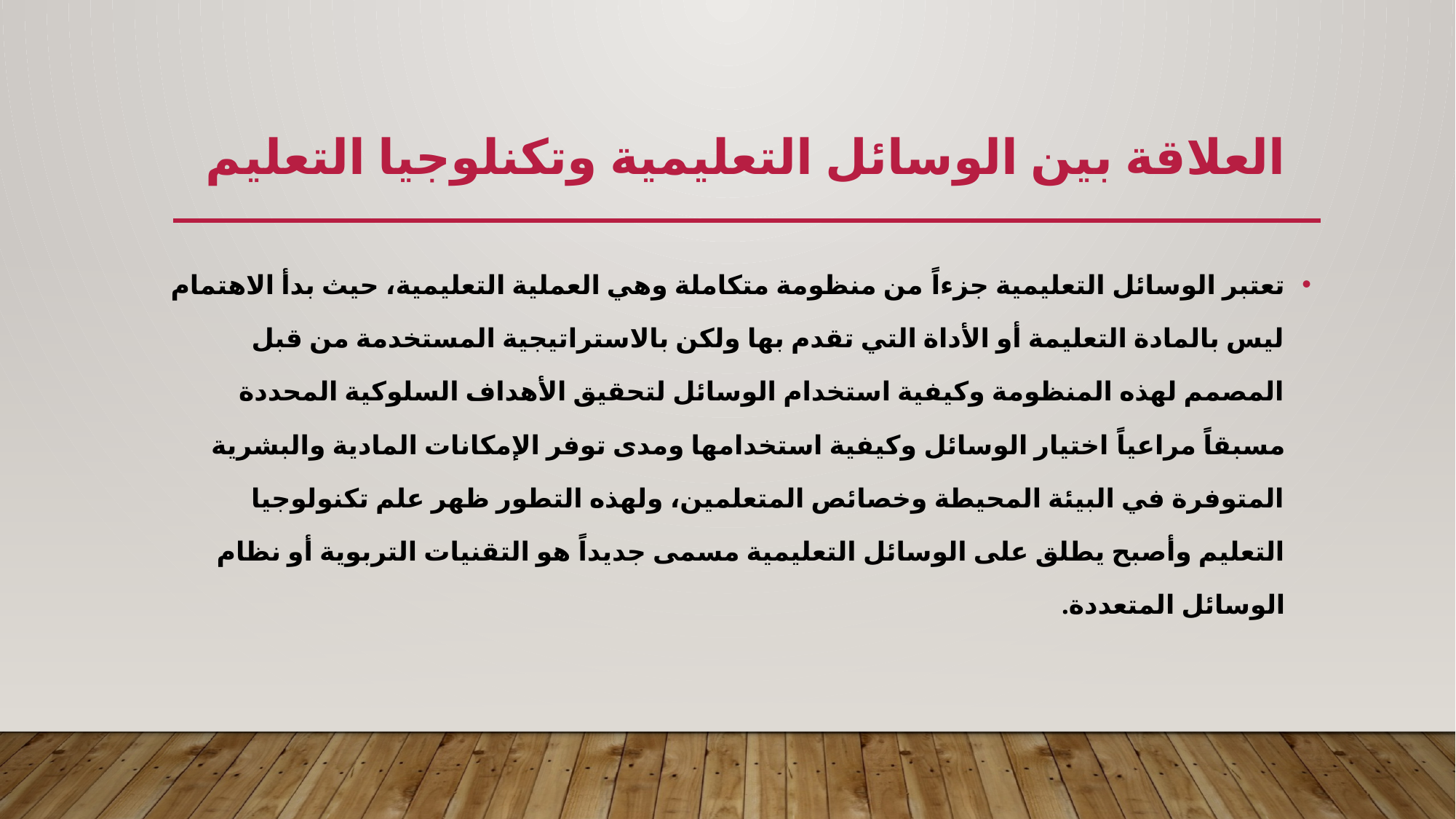

# العلاقة بين الوسائل التعليمية وتكنلوجيا التعليم
تعتبر الوسائل التعليمية جزءاً من منظومة متكاملة وهي العملية التعليمية، حيث بدأ الاهتمام ليس بالمادة التعليمة أو الأداة التي تقدم بها ولكن بالاستراتيجية المستخدمة من قبل المصمم لهذه المنظومة وكيفية استخدام الوسائل لتحقيق الأهداف السلوكية المحددة مسبقاً مراعياً اختيار الوسائل وكيفية استخدامها ومدى توفر الإمكانات المادية والبشرية المتوفرة في البيئة المحيطة وخصائص المتعلمين، ولهذه التطور ظهر علم تكنولوجيا التعليم وأصبح يطلق على الوسائل التعليمية مسمى جديداً هو التقنيات التربوية أو نظام الوسائل المتعددة.